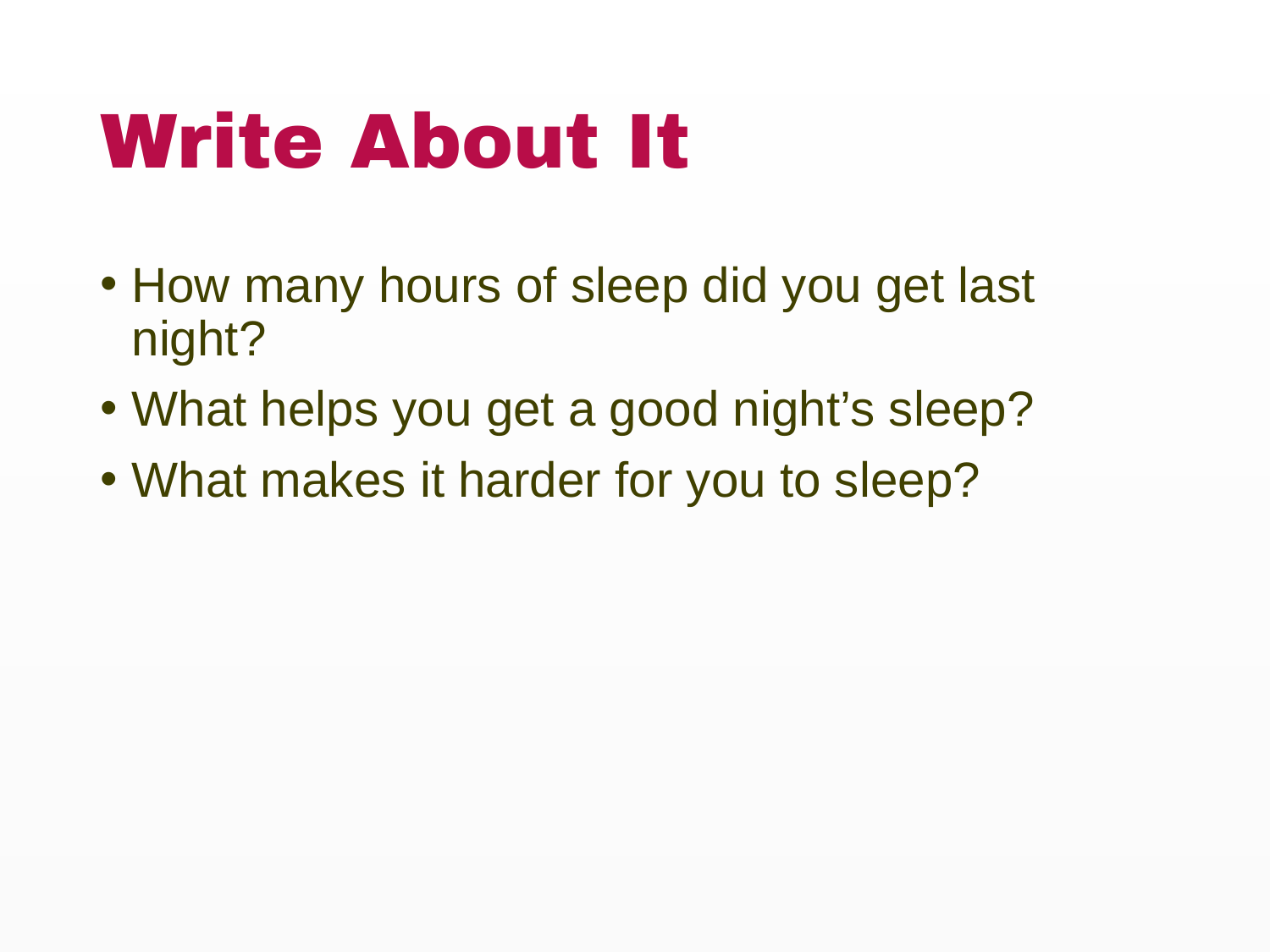

# Write About It
How many hours of sleep did you get last night?
What helps you get a good night’s sleep?
What makes it harder for you to sleep?